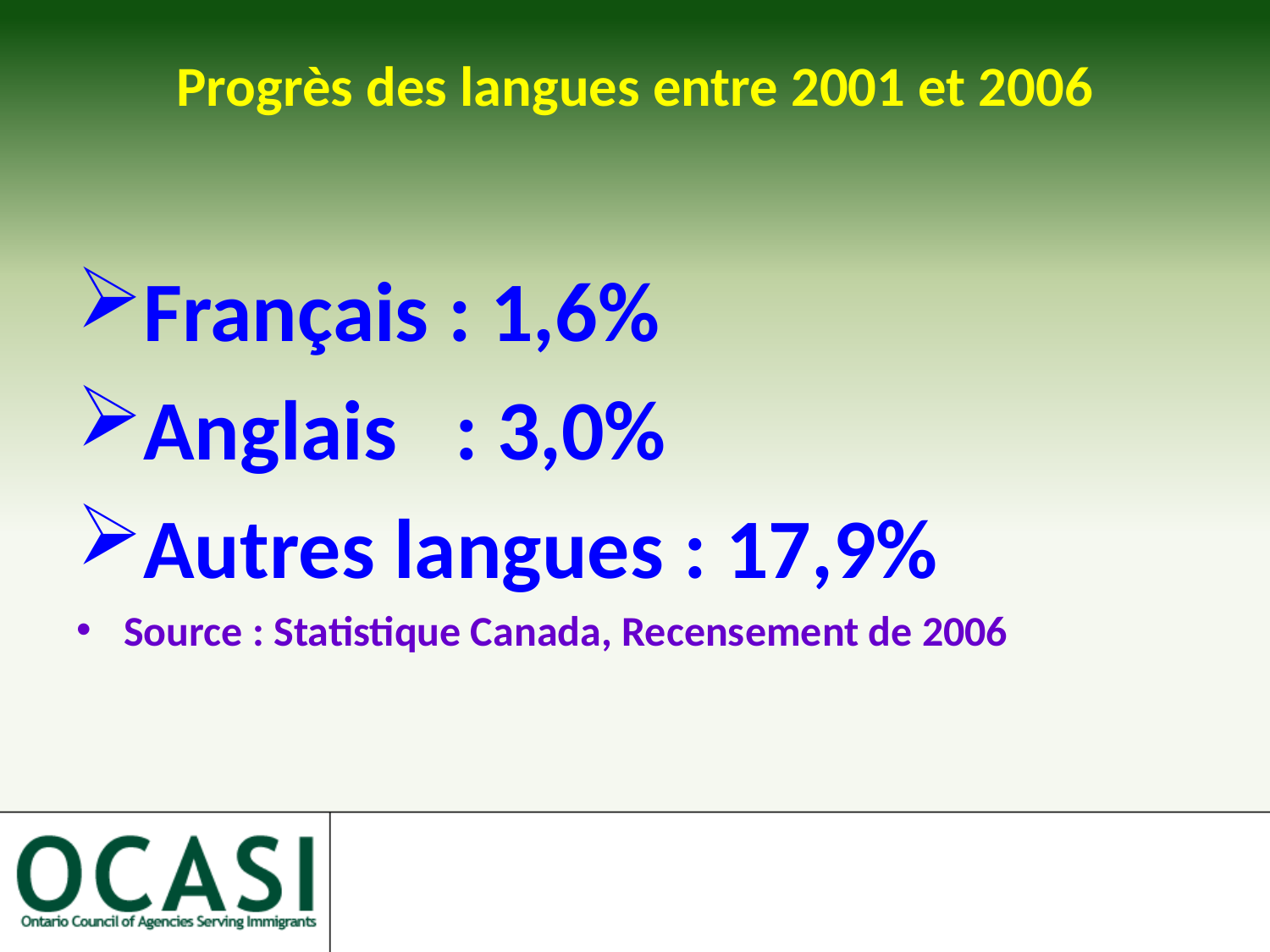

# Progrès des langues entre 2001 et 2006

Français : 1,6%
Anglais   : 3,0%
Autres langues : 17,9%
Source : Statistique Canada, Recensement de 2006